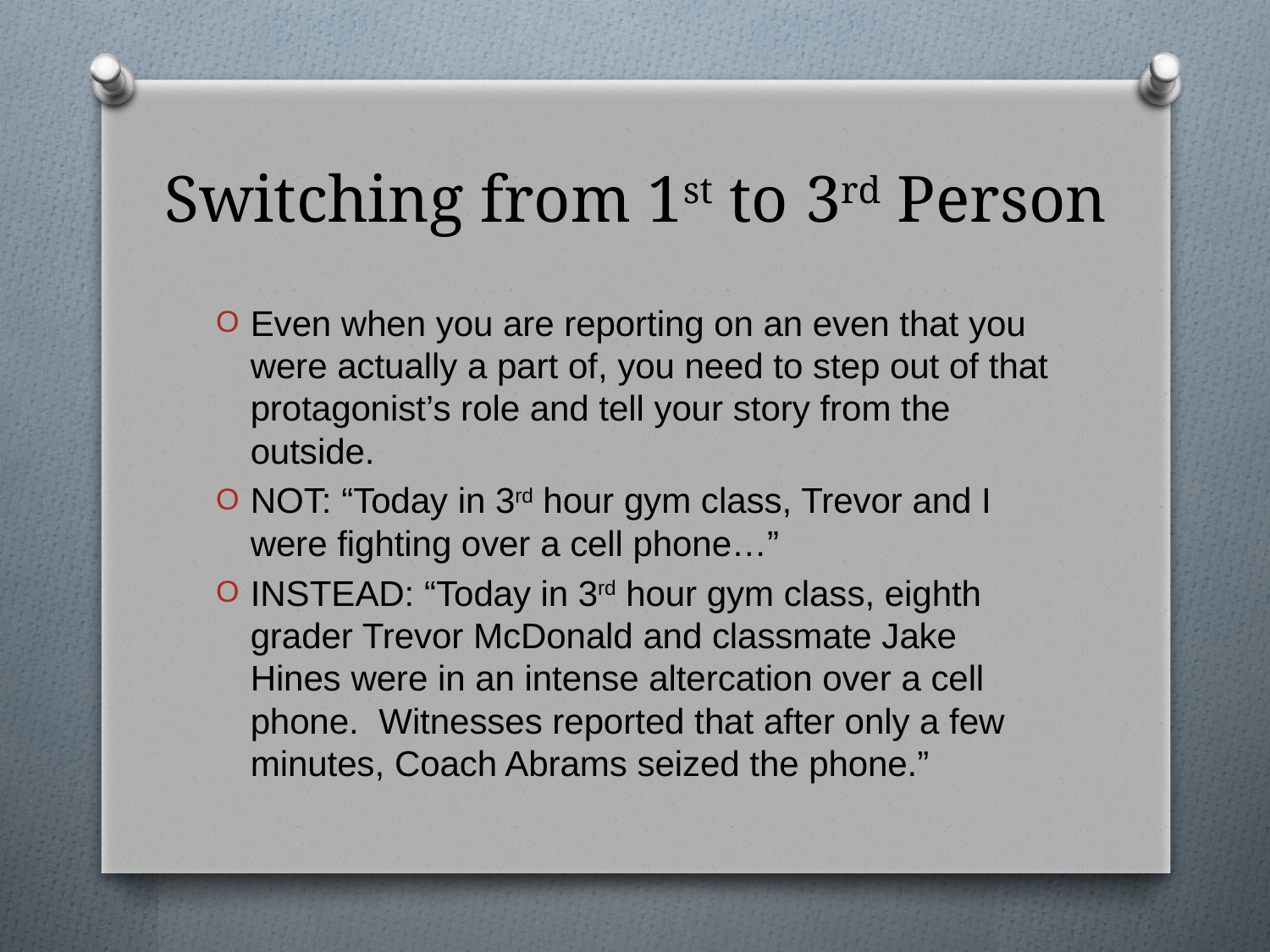

# Switching from 1st to 3rd Person
Even when you are reporting on an even that you were actually a part of, you need to step out of that protagonist’s role and tell your story from the outside.
NOT: “Today in 3rd hour gym class, Trevor and I were fighting over a cell phone…”
INSTEAD: “Today in 3rd hour gym class, eighth grader Trevor McDonald and classmate Jake Hines were in an intense altercation over a cell phone.  Witnesses reported that after only a few minutes, Coach Abrams seized the phone.”